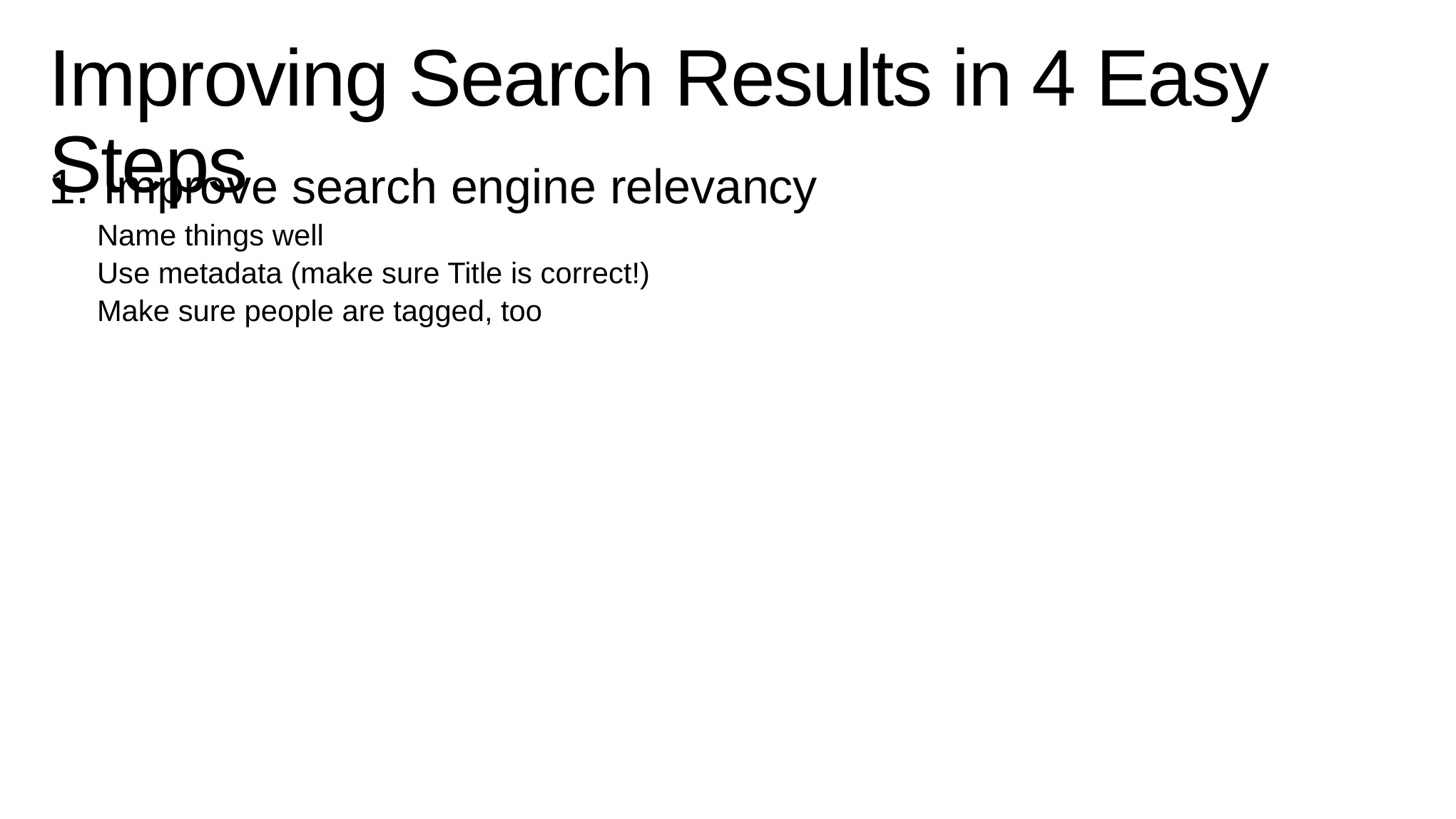

# Improving Search Results in 4 Easy Steps
1. Improve search engine relevancy
Name things well
Use metadata (make sure Title is correct!)
Make sure people are tagged, too